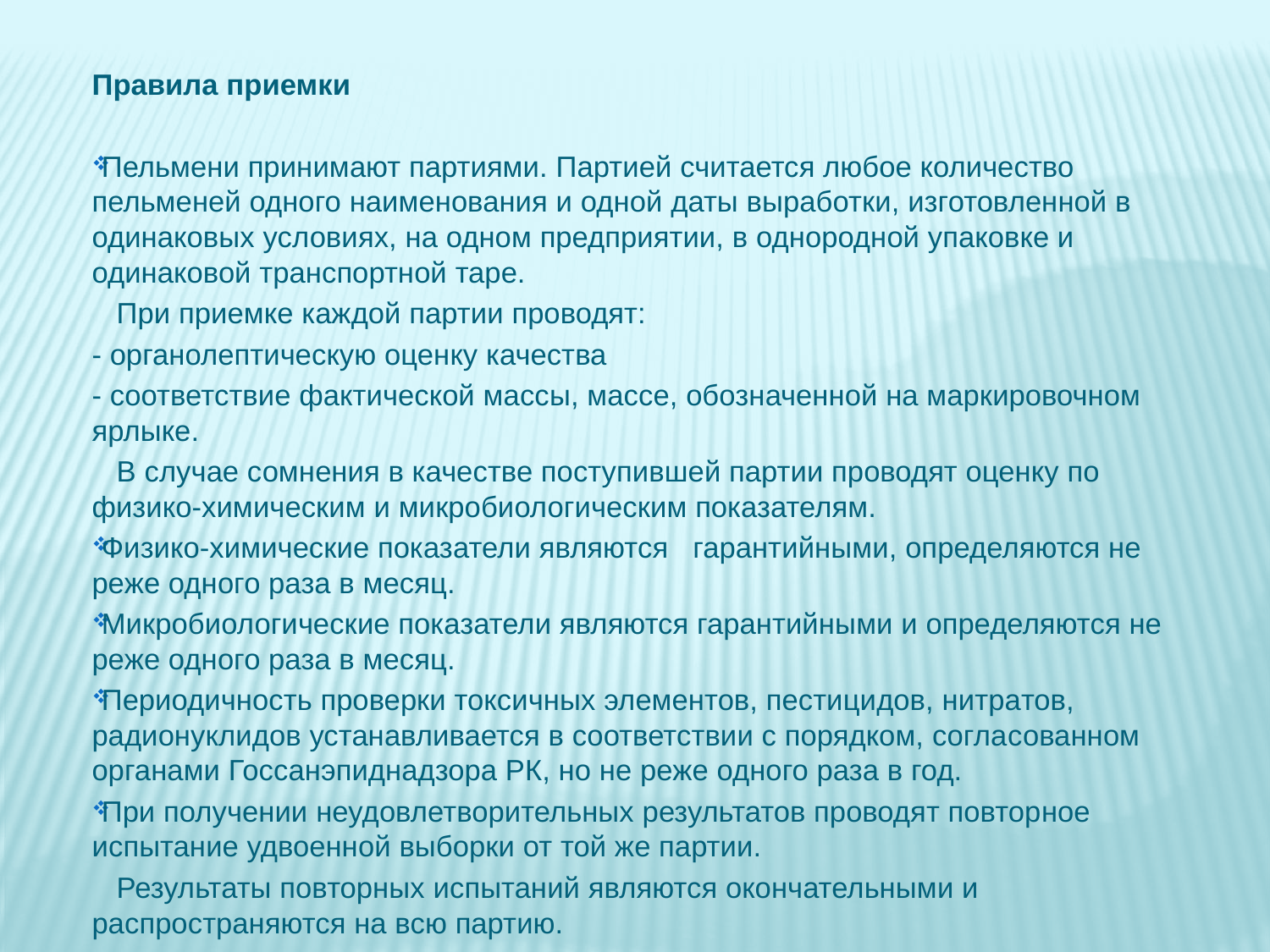

Правила приемки

Пельмени принимают партиями. Партией считается любое количество пельменей одного наименования и одной даты выработки, изготовленной в одинаковых условиях, на одном предприятии, в однородной упаковке и одинаковой транспортной таре.
   При приемке каждой партии проводят:
- органолептическую оценку качества
- соответствие фактической массы, массе, обозначенной на маркировочном ярлыке.
   В случае сомнения в качестве поступившей партии проводят оценку по физико-химическим и микробиологическим показателям.
Физико-химические показатели являются   гарантийными, определяются не реже одного раза в месяц.
Микробиологические показатели являются гарантийными и определяются не реже одного раза в месяц.
Периодичность проверки токсичных элементов, пестицидов, нитра­тов, радионуклидов устанавливается в соответствии с порядком, согла­сованном органами Госсанэпиднадзора РК, но не реже одного раза в год.
При получении неудовлетворительных результатов проводят повтор­ное испытание удвоенной выборки от той же партии.
   Результаты повторных испытаний являются окончательными и распространяются на всю партию.